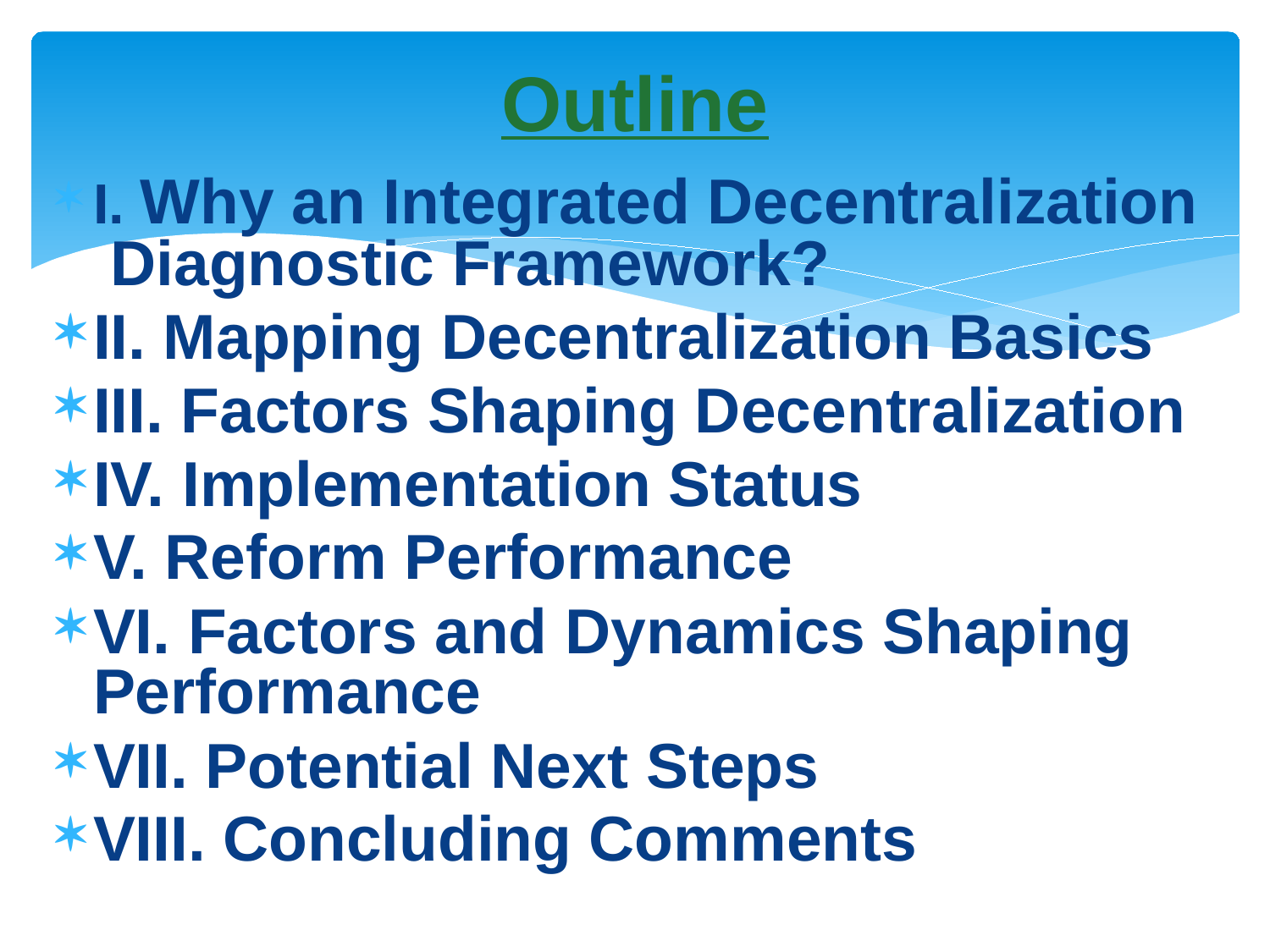

# Outline
I. Why an Integrated Decentralization  Diagnostic Framework?
II. Mapping Decentralization Basics
III. Factors Shaping Decentralization
IV. Implementation Status
V. Reform Performance
VI. Factors and Dynamics Shaping Performance
VII. Potential Next Steps
VIII. Concluding Comments